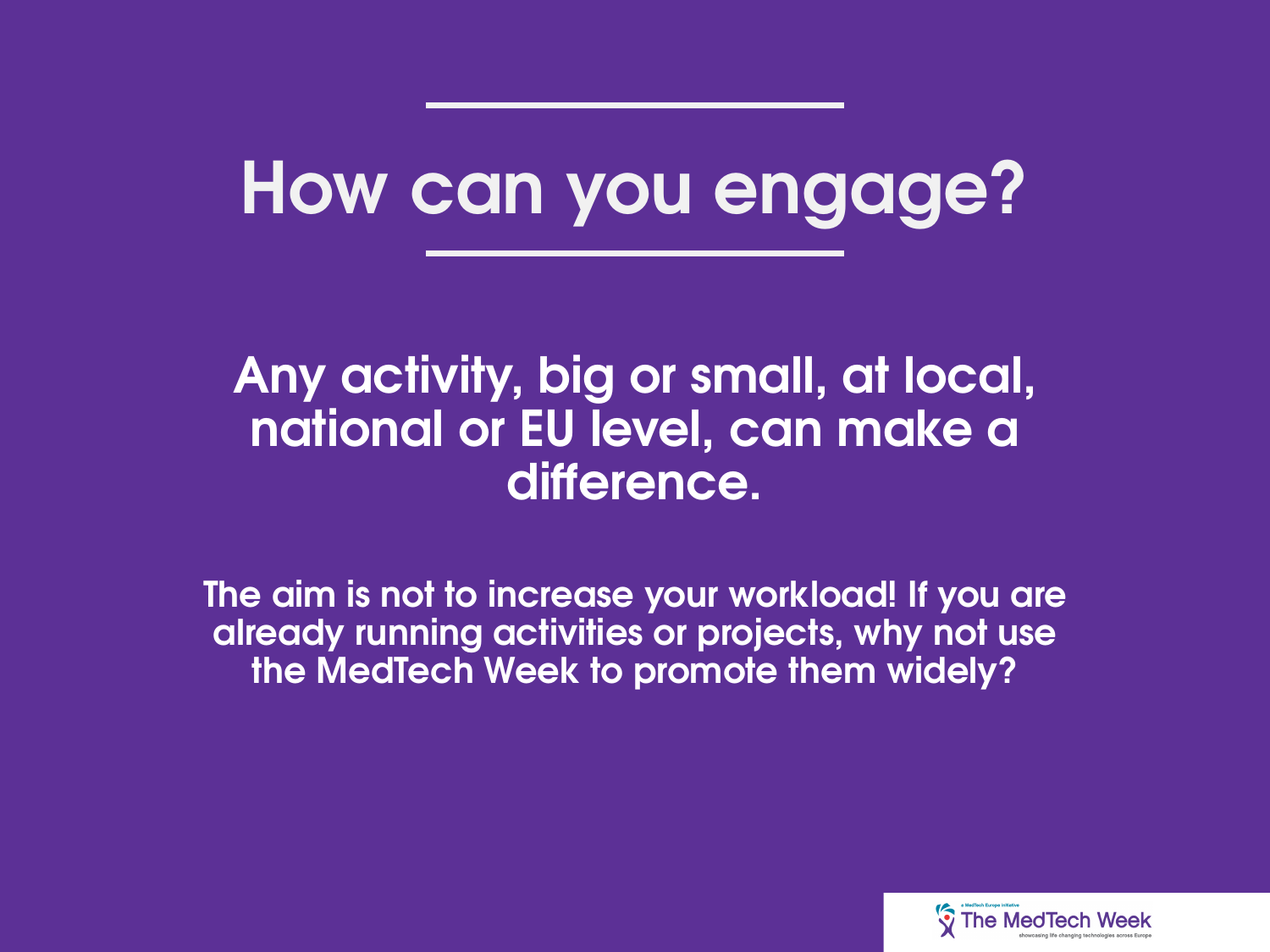

How can you engage?
Any activity, big or small, at local, national or EU level, can make a difference.

The aim is not to increase your workload! If you are already running activities or projects, why not use the MedTech Week to promote them widely?